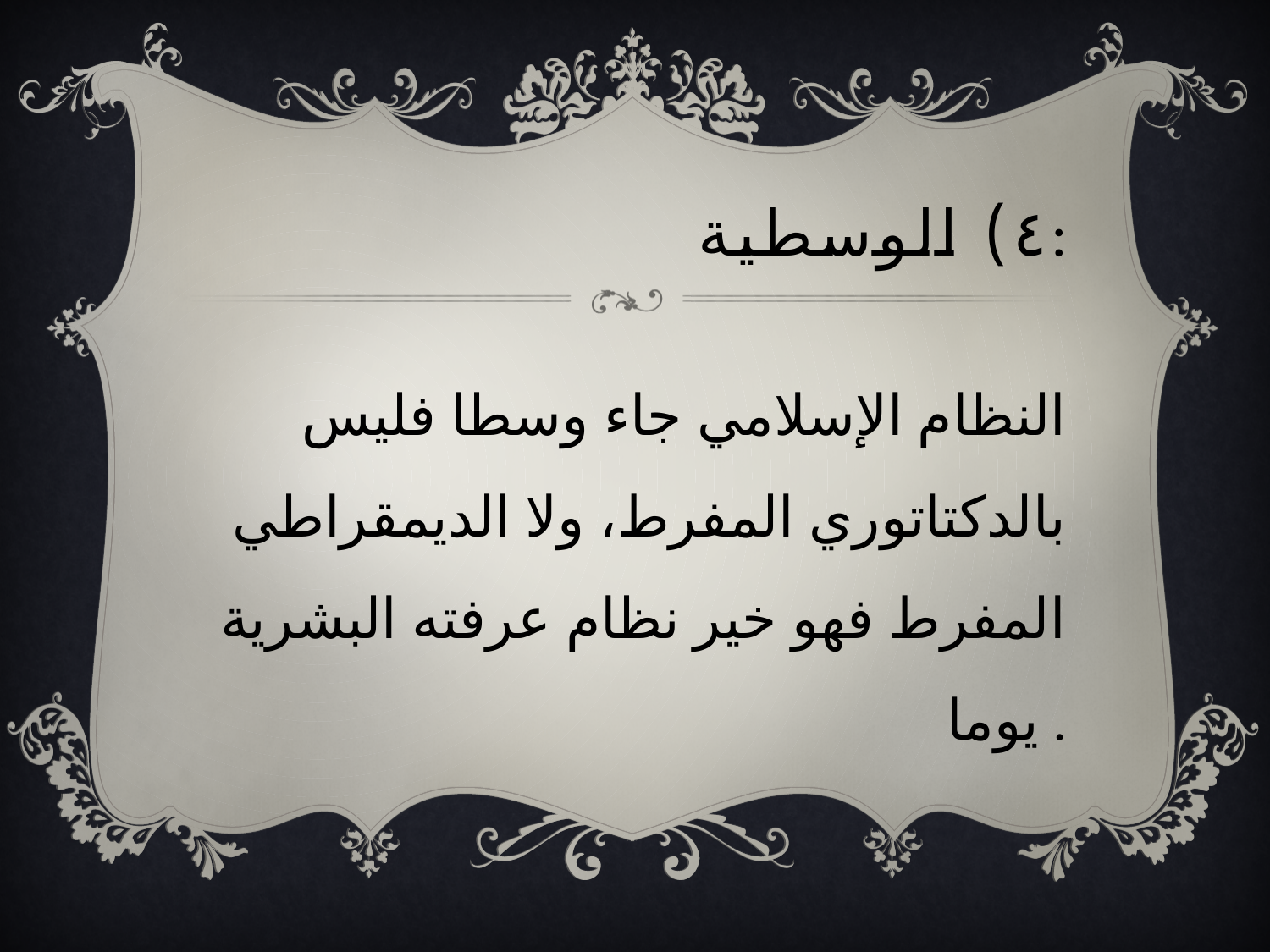

# ٤) الوسطية:
النظام الإسلامي جاء وسطا فليس بالدكتاتوري المفرط، ولا الديمقراطي المفرط فهو خير نظام عرفته البشرية يوما .